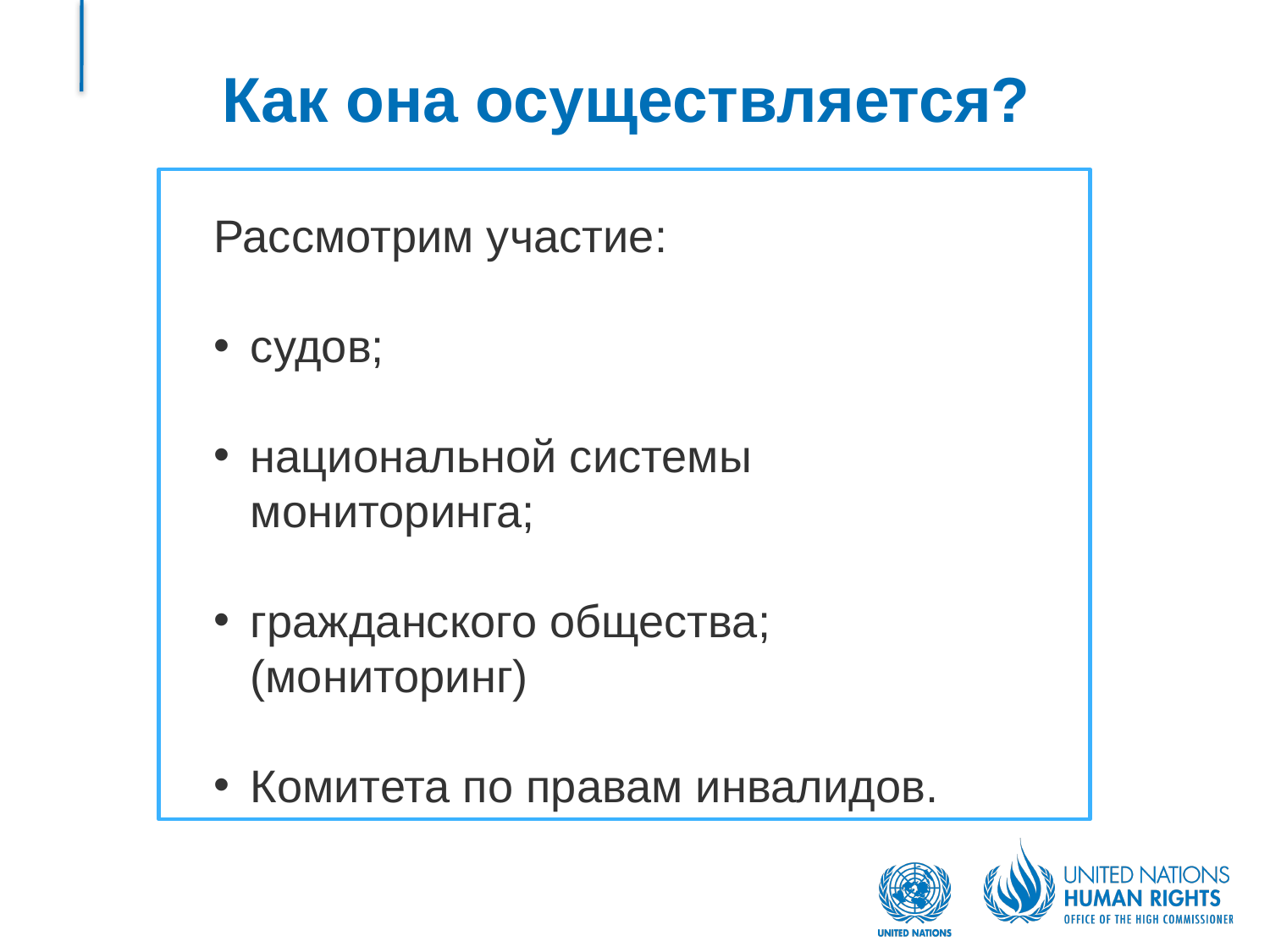

Как она осуществляется?

Рассмотрим участие:

судов;

национальной системы мониторинга;

гражданского общества; (мониторинг)

Комитета по правам инвалидов.